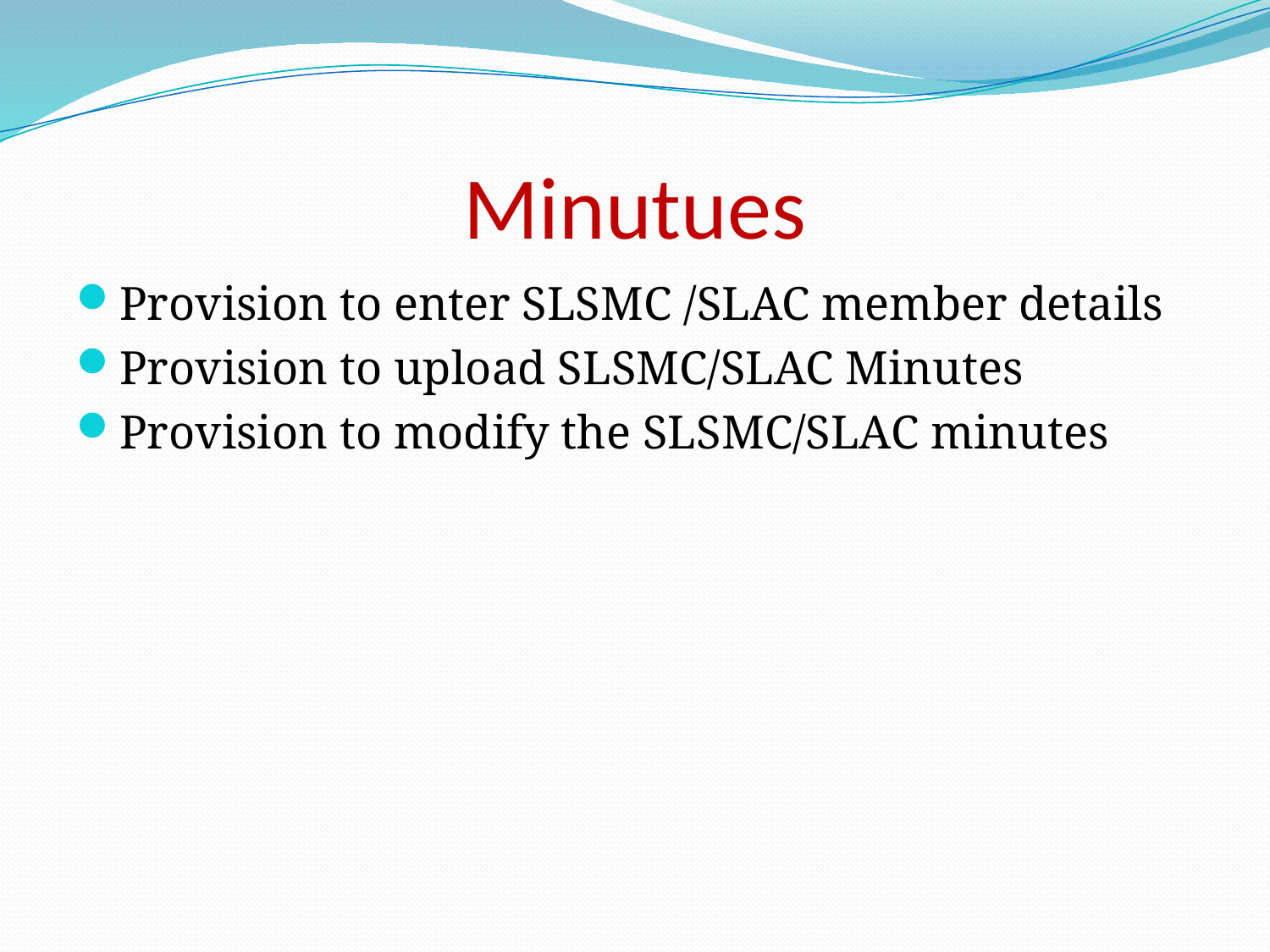

# Minutues
Provision to enter SLSMC /SLAC member details
Provision to upload SLSMC/SLAC Minutes
Provision to modify the SLSMC/SLAC minutes